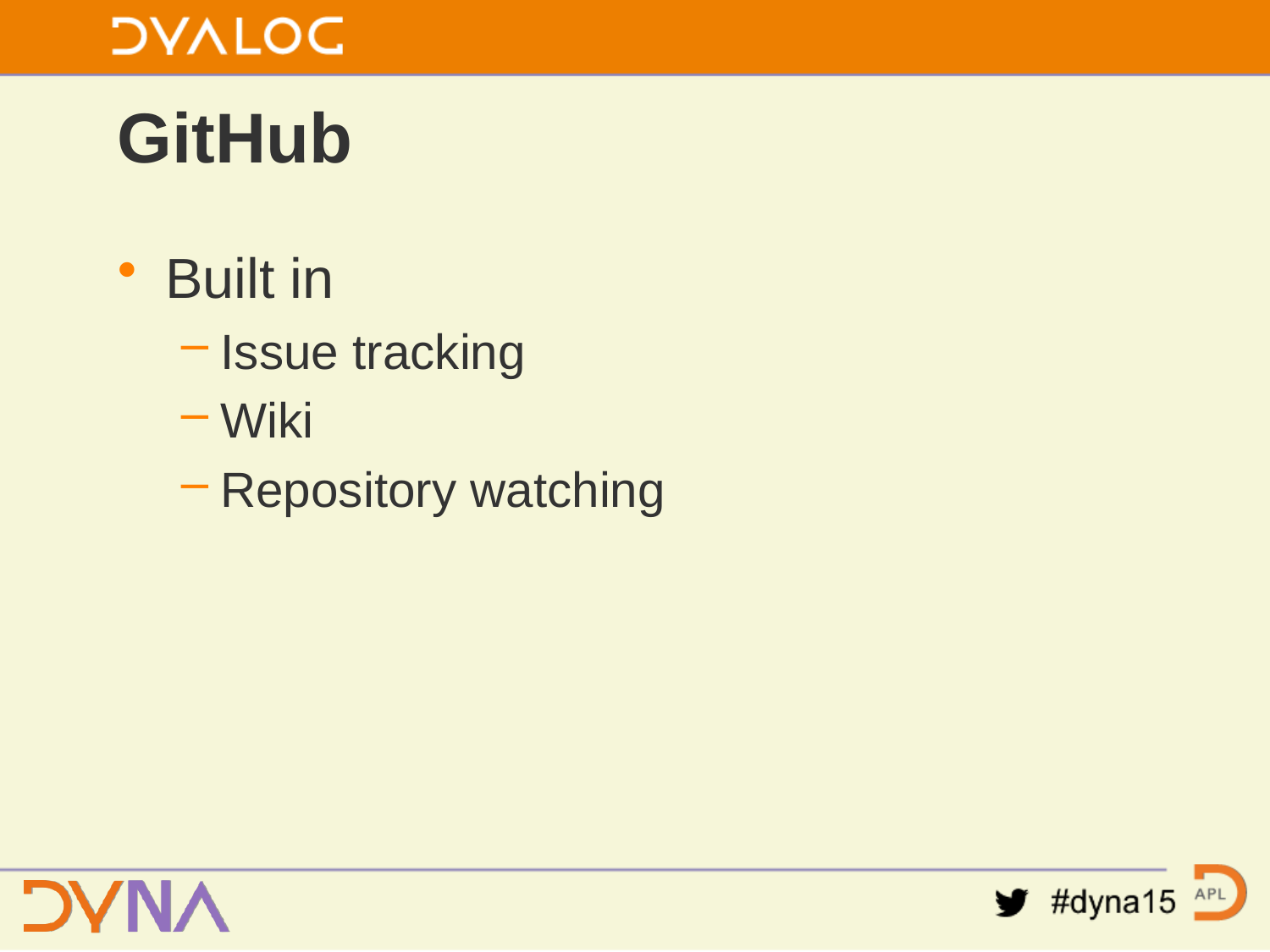

# GitHub
Built in
Issue tracking
Wiki
Repository watching